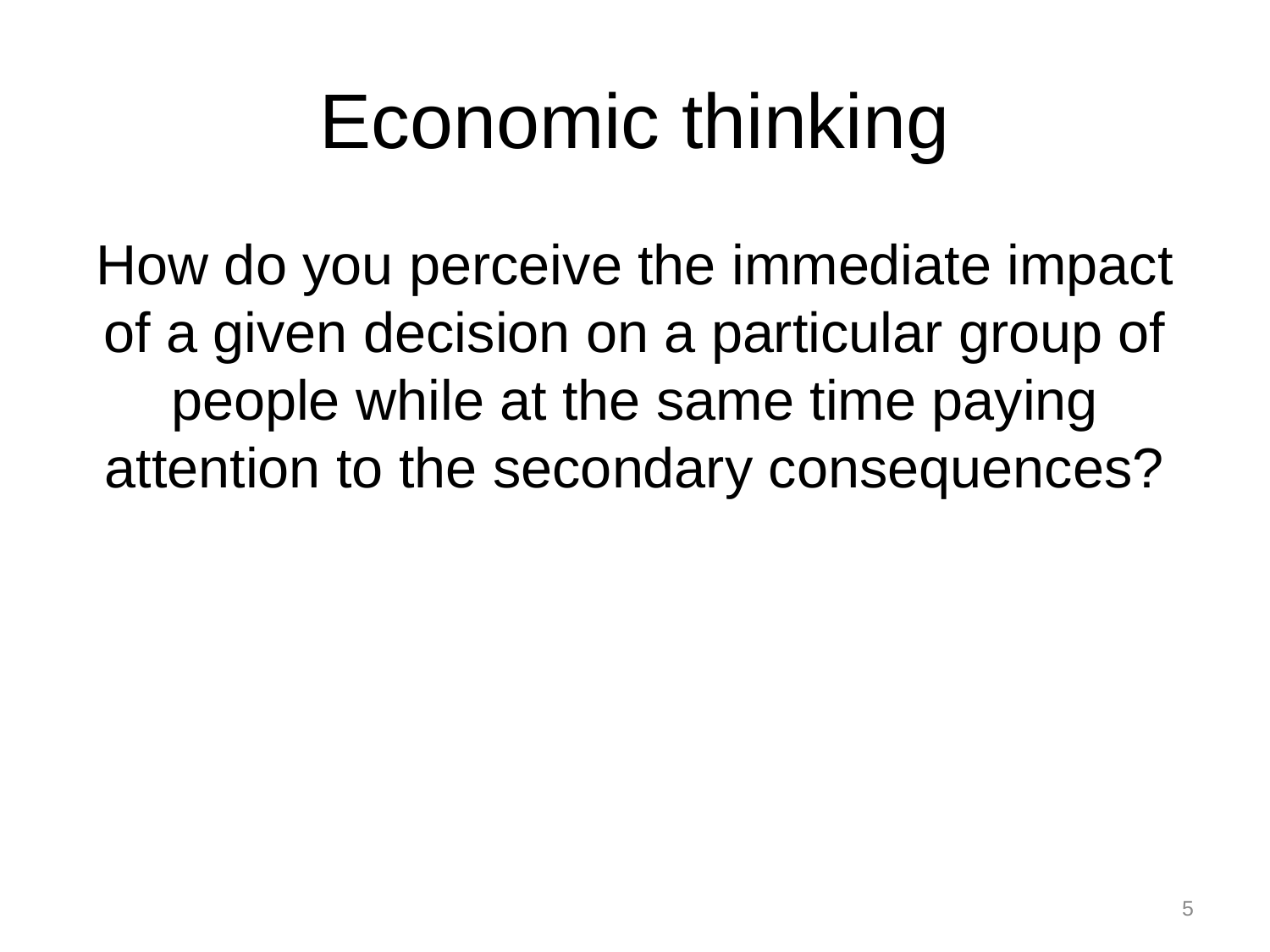

# Economic thinking
How do you perceive the immediate impact of a given decision on a particular group of people while at the same time paying attention to the secondary consequences?
5